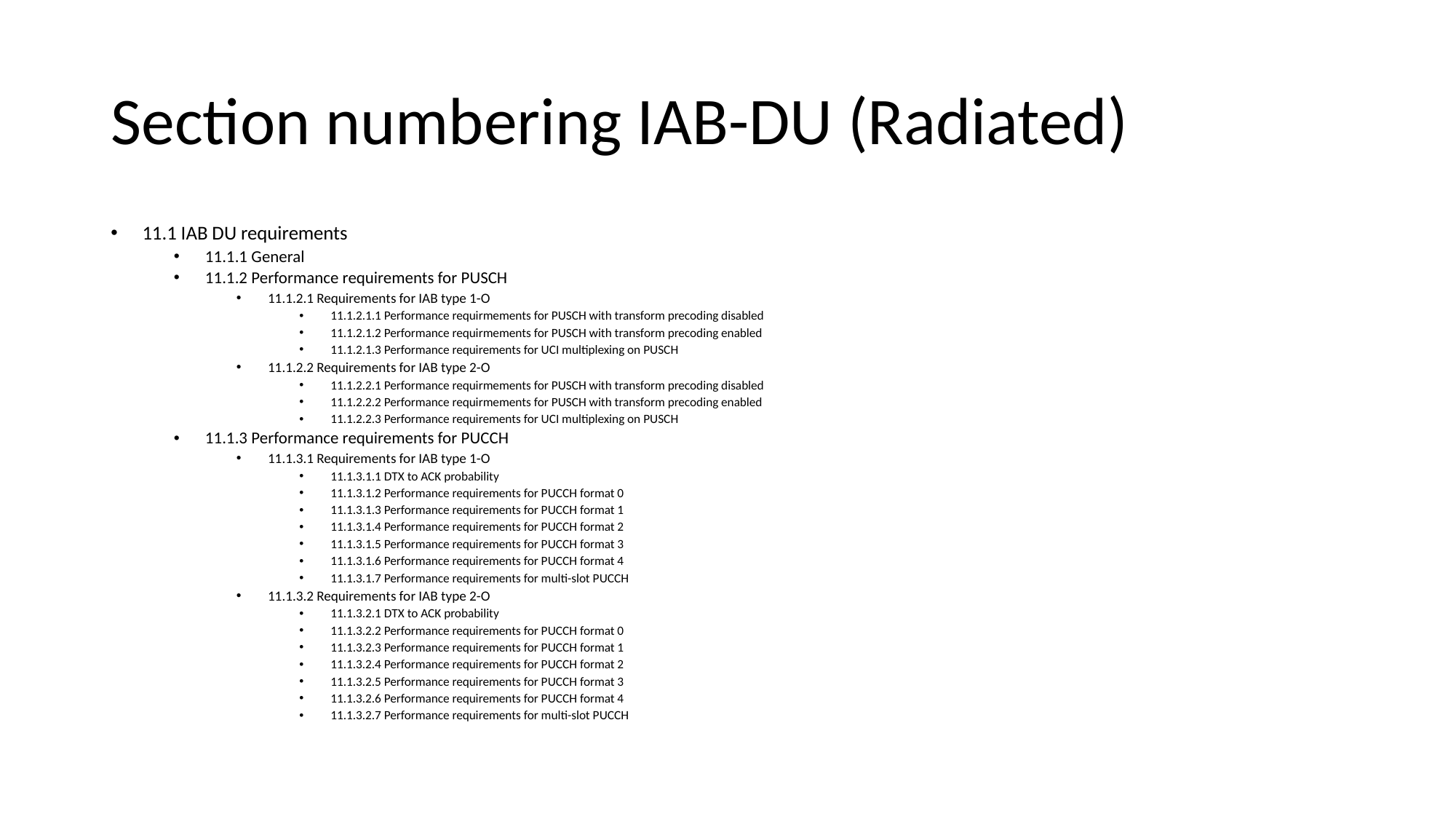

# Section numbering IAB-DU (Radiated)
11.1 IAB DU requirements
11.1.1 General
11.1.2 Performance requirements for PUSCH
11.1.2.1 Requirements for IAB type 1-O
11.1.2.1.1 Performance requirmements for PUSCH with transform precoding disabled
11.1.2.1.2 Performance requirmements for PUSCH with transform precoding enabled
11.1.2.1.3 Performance requirements for UCI multiplexing on PUSCH
11.1.2.2 Requirements for IAB type 2-O
11.1.2.2.1 Performance requirmements for PUSCH with transform precoding disabled
11.1.2.2.2 Performance requirmements for PUSCH with transform precoding enabled
11.1.2.2.3 Performance requirements for UCI multiplexing on PUSCH
11.1.3 Performance requirements for PUCCH
11.1.3.1 Requirements for IAB type 1-O
11.1.3.1.1 DTX to ACK probability
11.1.3.1.2 Performance requirements for PUCCH format 0
11.1.3.1.3 Performance requirements for PUCCH format 1
11.1.3.1.4 Performance requirements for PUCCH format 2
11.1.3.1.5 Performance requirements for PUCCH format 3
11.1.3.1.6 Performance requirements for PUCCH format 4
11.1.3.1.7 Performance requirements for multi-slot PUCCH
11.1.3.2 Requirements for IAB type 2-O
11.1.3.2.1 DTX to ACK probability
11.1.3.2.2 Performance requirements for PUCCH format 0
11.1.3.2.3 Performance requirements for PUCCH format 1
11.1.3.2.4 Performance requirements for PUCCH format 2
11.1.3.2.5 Performance requirements for PUCCH format 3
11.1.3.2.6 Performance requirements for PUCCH format 4
11.1.3.2.7 Performance requirements for multi-slot PUCCH